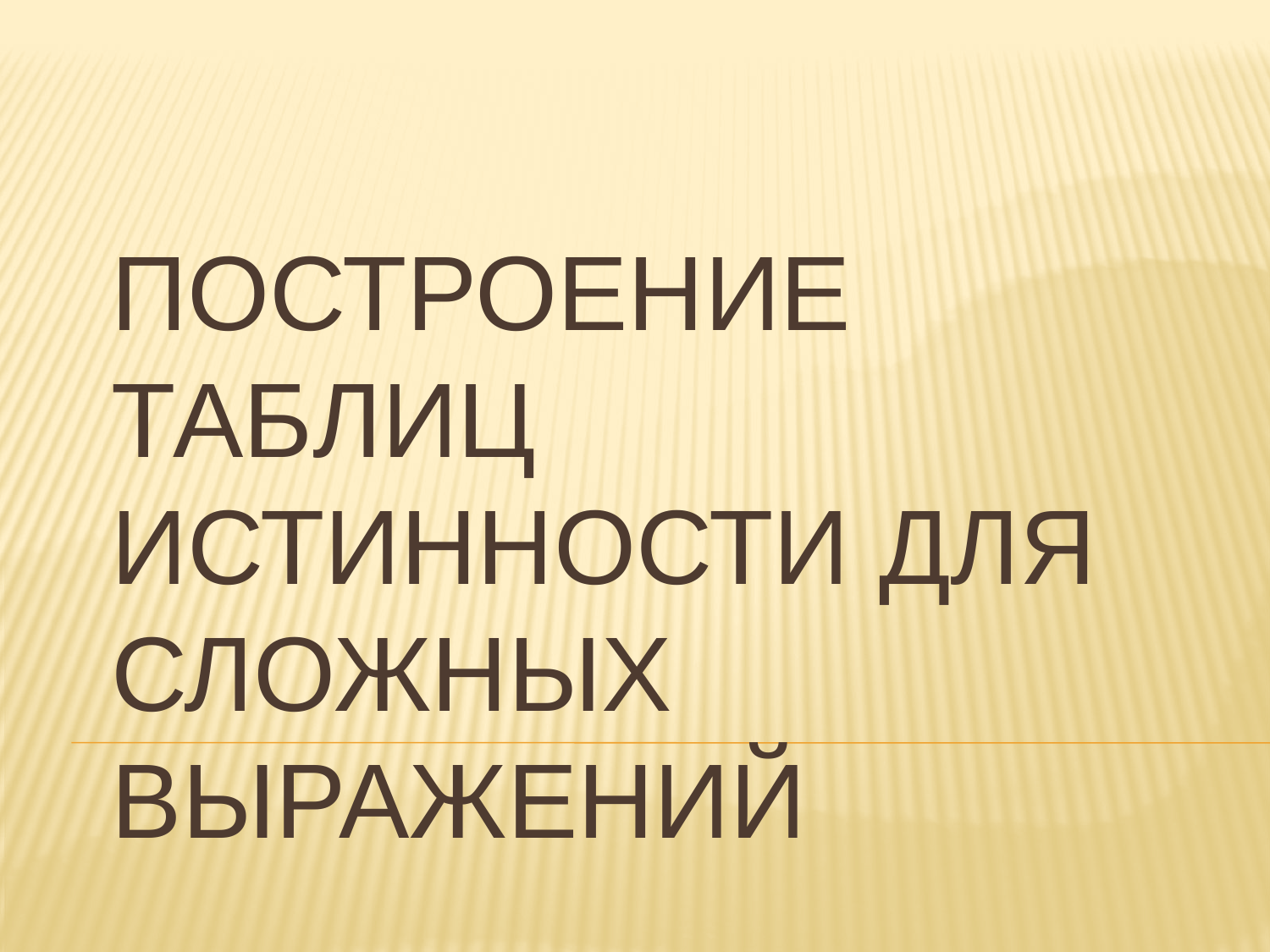

# Построение таблиц истинности для сложных выражений